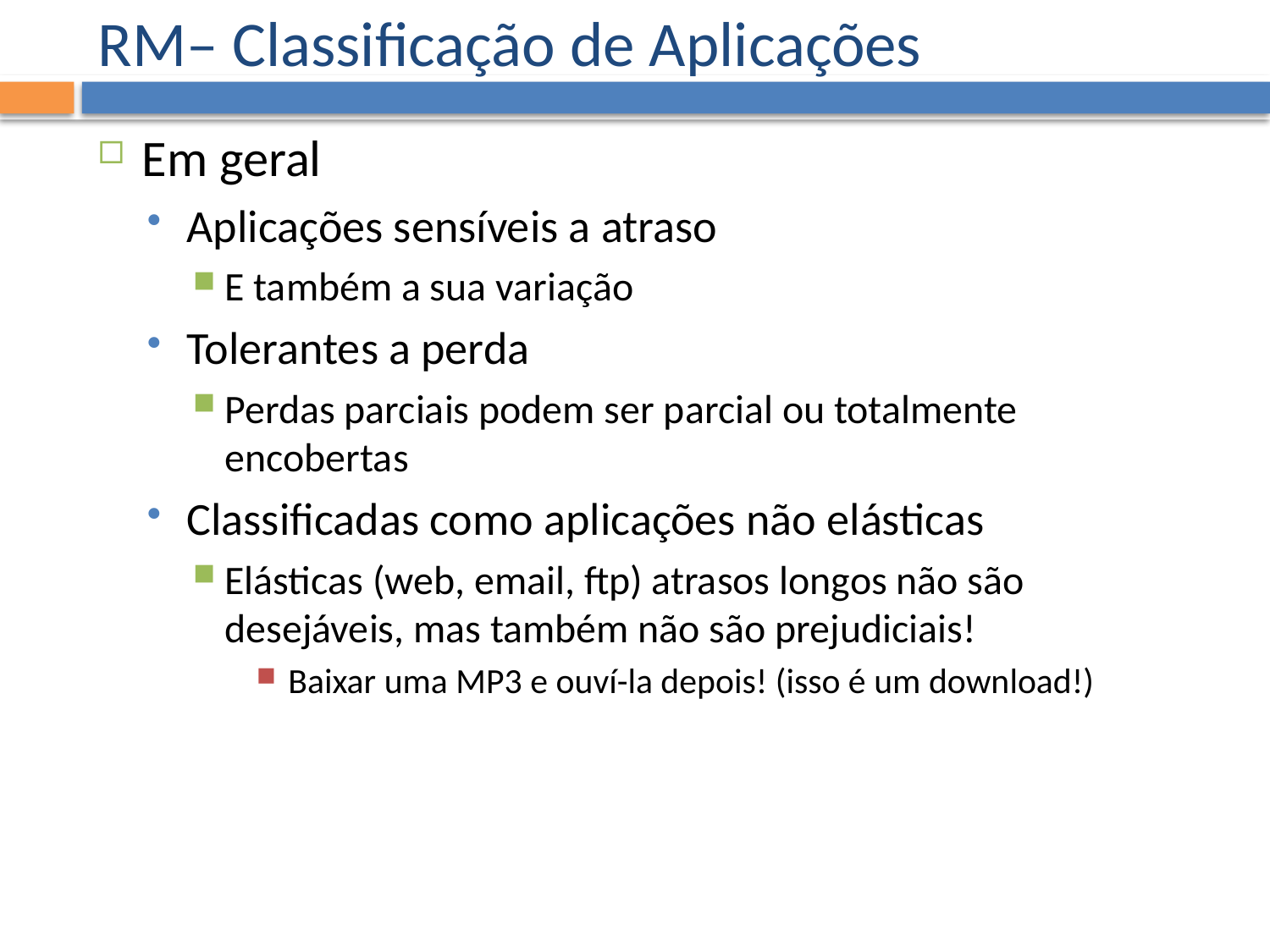

# RM– Classificação de Aplicações
Em geral
Aplicações sensíveis a atraso
E também a sua variação
Tolerantes a perda
Perdas parciais podem ser parcial ou totalmente encobertas
Classificadas como aplicações não elásticas
Elásticas (web, email, ftp) atrasos longos não são desejáveis, mas também não são prejudiciais!
Baixar uma MP3 e ouví-la depois! (isso é um download!)